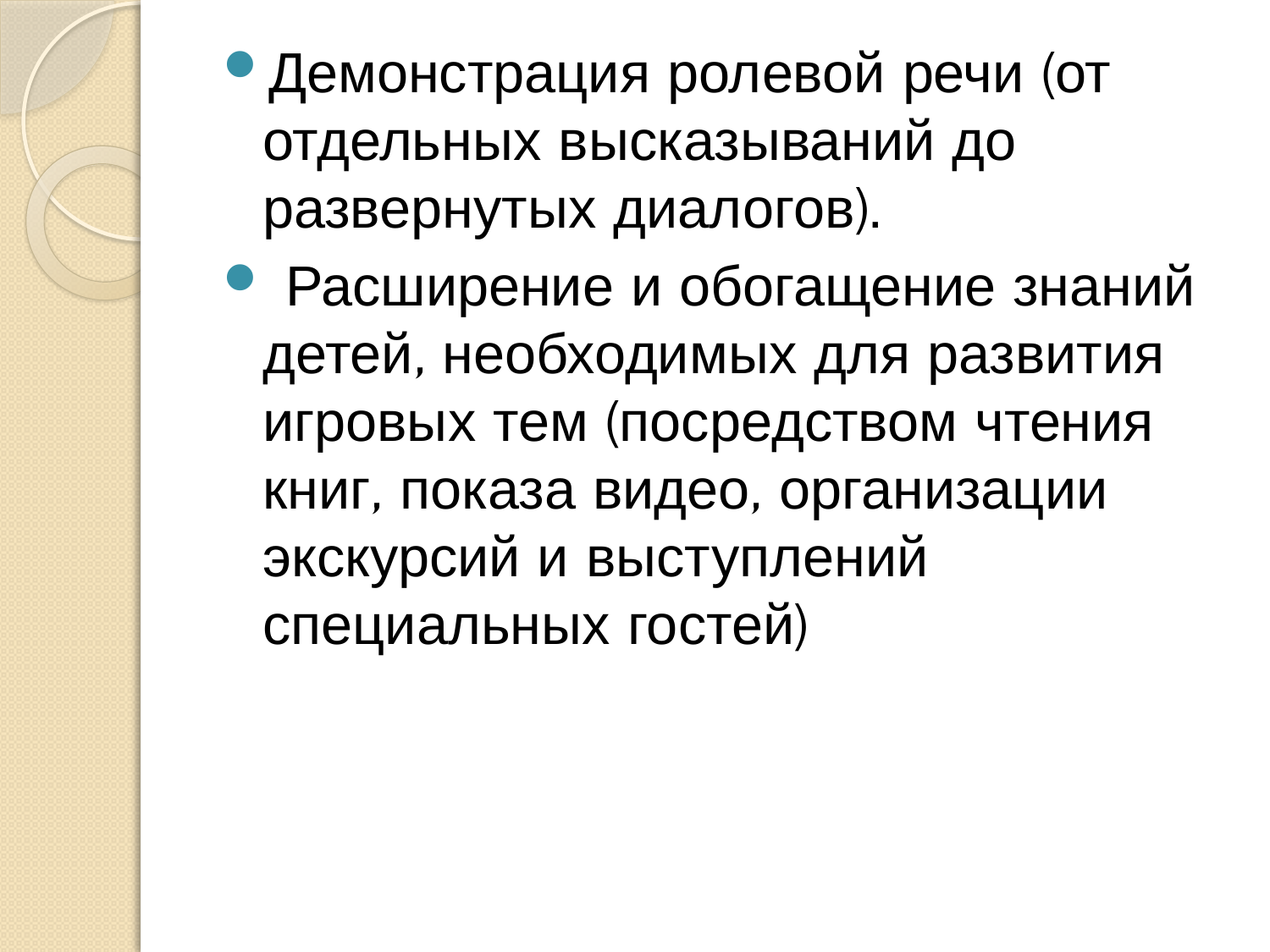

Демонстрация ролевой речи (от отдельных высказываний до развернутых диалогов).
 Расширение и обогащение знаний детей, необходимых для развития игровых тем (посредством чтения книг, показа видео, организации экскурсий и выступлений специальных гостей)